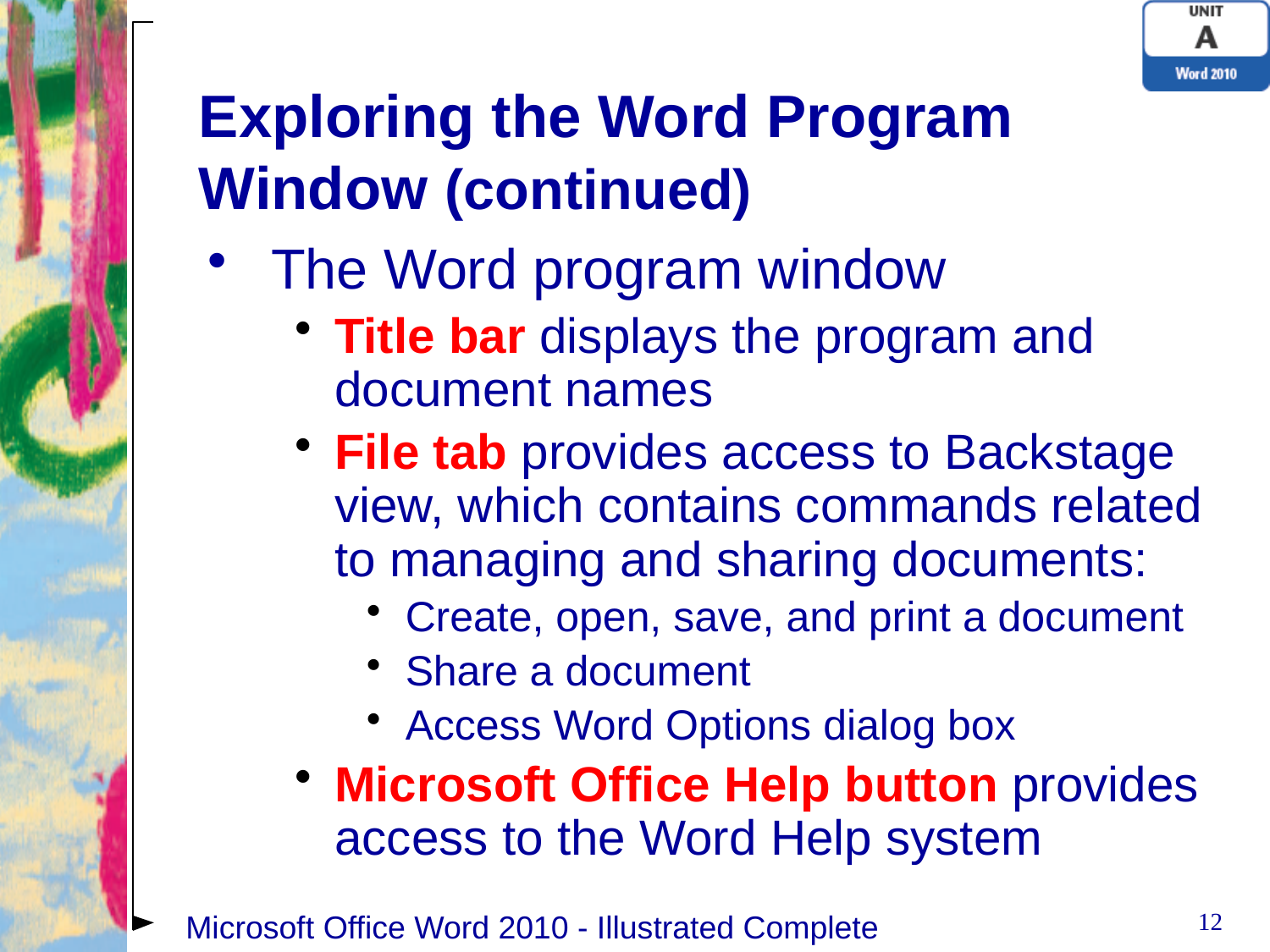

# Exploring the Word Program Window (continued)
The Word program window
Title bar displays the program and document names
File tab provides access to Backstage view, which contains commands related to managing and sharing documents:
Create, open, save, and print a document
Share a document
Access Word Options dialog box
Microsoft Office Help button provides access to the Word Help system
12
Microsoft Office Word 2010 - Illustrated Complete